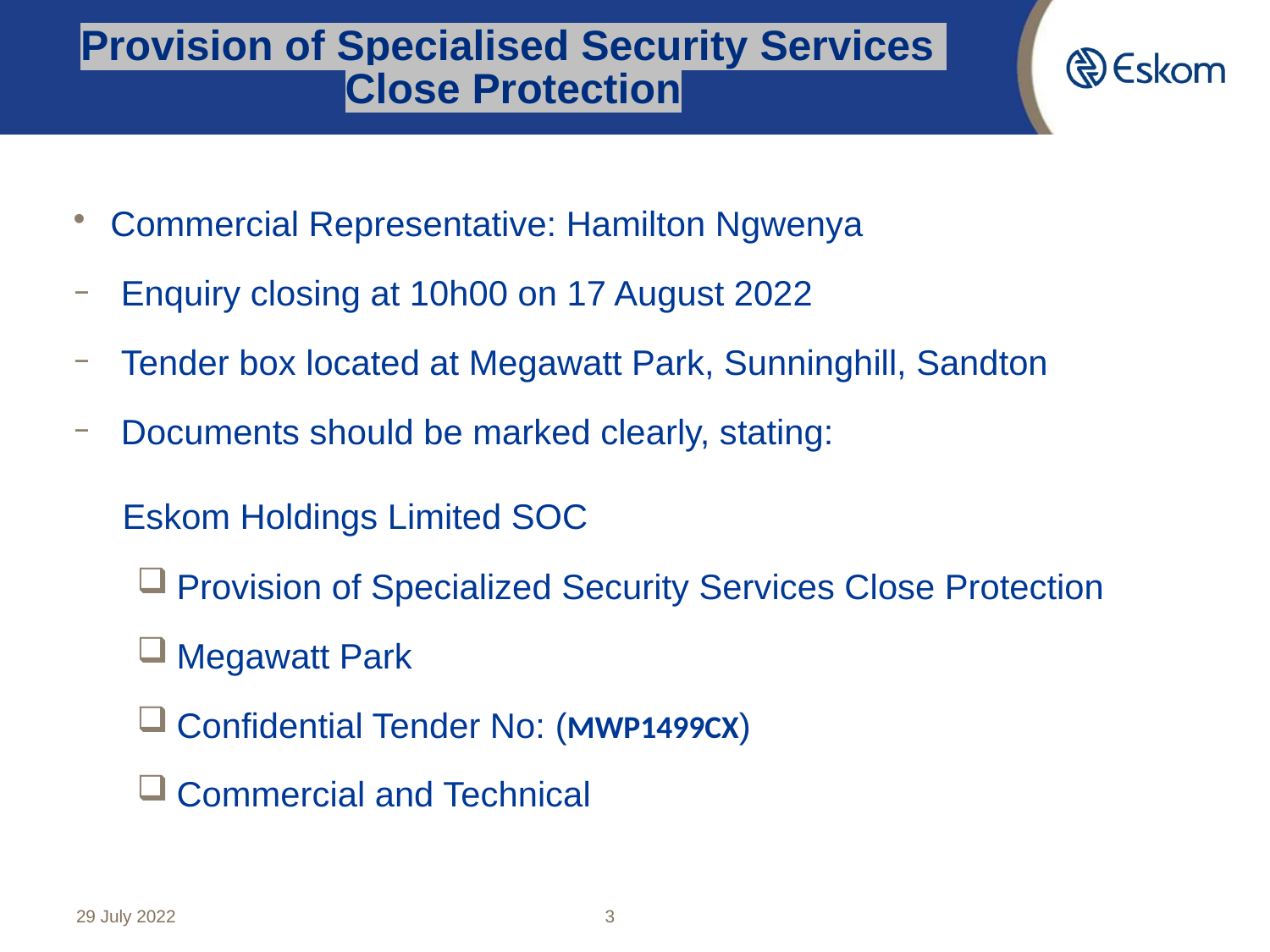

# Provision of Specialised Security Services  Close Protection
Commercial Representative: Hamilton Ngwenya
Enquiry closing at 10h00 on 17 August 2022
Tender box located at Megawatt Park, Sunninghill, Sandton
Documents should be marked clearly, stating:
    Eskom Holdings Limited SOC
Provision of Specialized Security Services Close Protection
Megawatt Park
Confidential Tender No: (MWP1499CX)
Commercial and Technical

29 July 2022
3